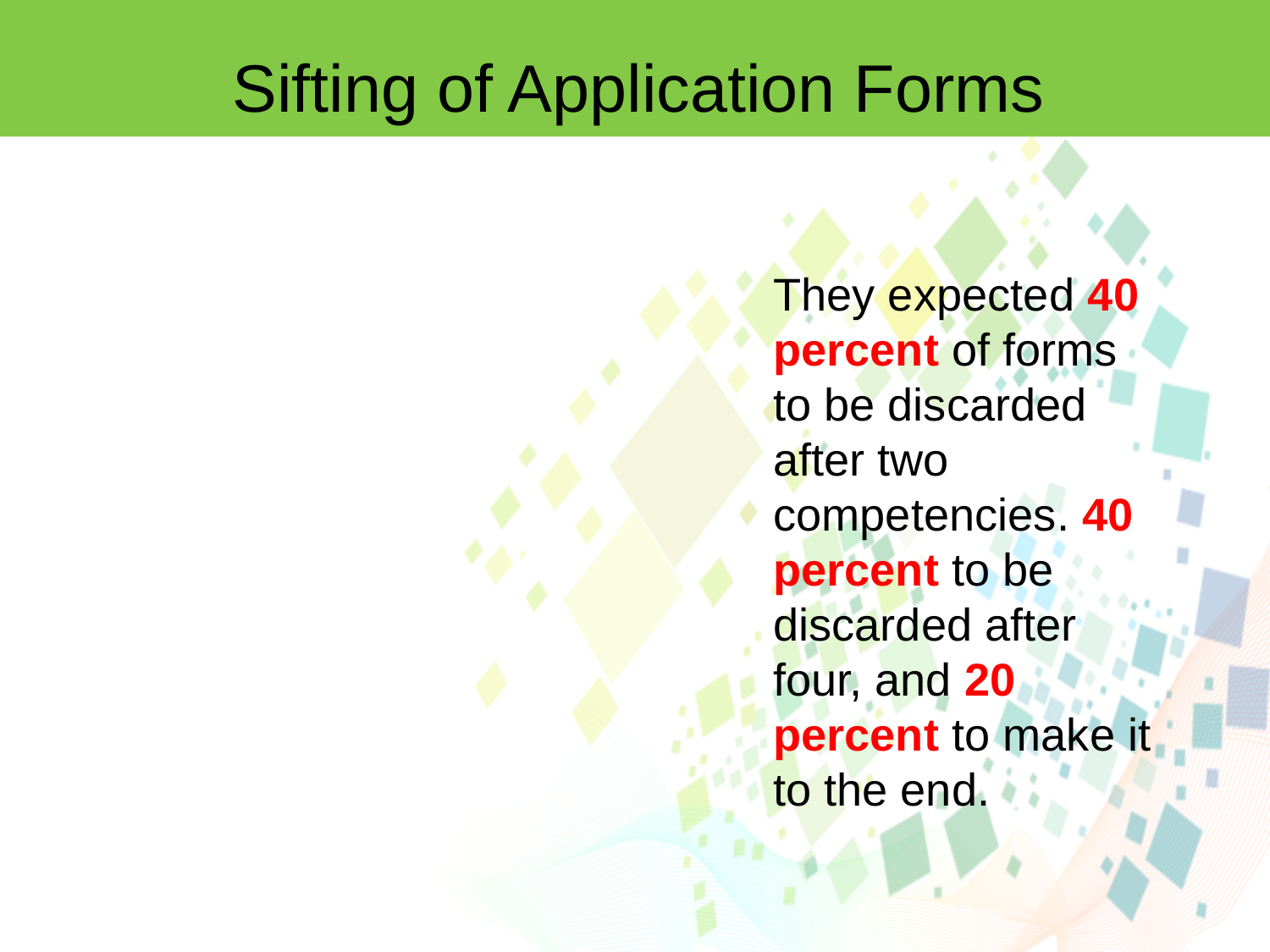

Sifting of Application Forms
They expected 40 percent of forms to be discarded after two competencies. 40 percent to be discarded after four, and 20 percent to make it to the end.